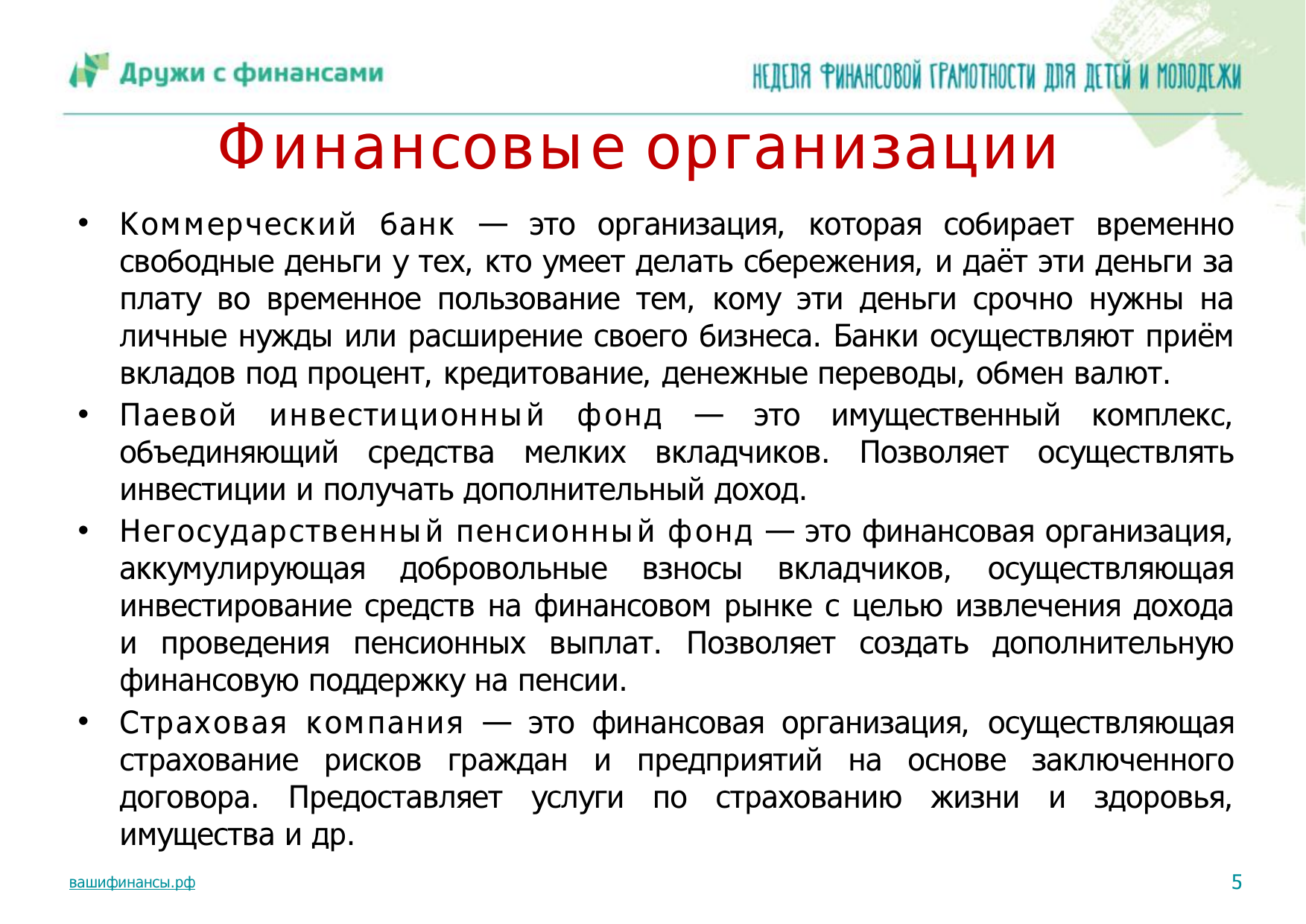

# Финансовые организации
Коммерческий банк — это организация, которая собирает временно свободные деньги у тех, кто умеет делать сбережения, и даёт эти деньги за плату во временное пользование тем, кому эти деньги срочно нужны на личные нужды или расширение своего бизнеса. Банки осуществляют приём вкладов под процент, кредитование, денежные переводы, обмен валют.
Паевой инвестиционный фонд — это имущественный комплекс, объединяющий средства мелких вкладчиков. Позволяет осуществлять инвестиции и получать дополнительный доход.
Негосударственный пенсионный фонд — это финансовая организация, аккумулирующая добровольные взносы вкладчиков, осуществляющая инвестирование средств на финансовом рынке с целью извлечения дохода и проведения пенсионных выплат. Позволяет создать дополнительную финансовую поддержку на пенсии.
Страховая компания — это финансовая организация, осуществляющая страхование рисков граждан и предприятий на основе заключенного договора. Предоставляет услуги по страхованию жизни и здоровья, имущества и др.

5